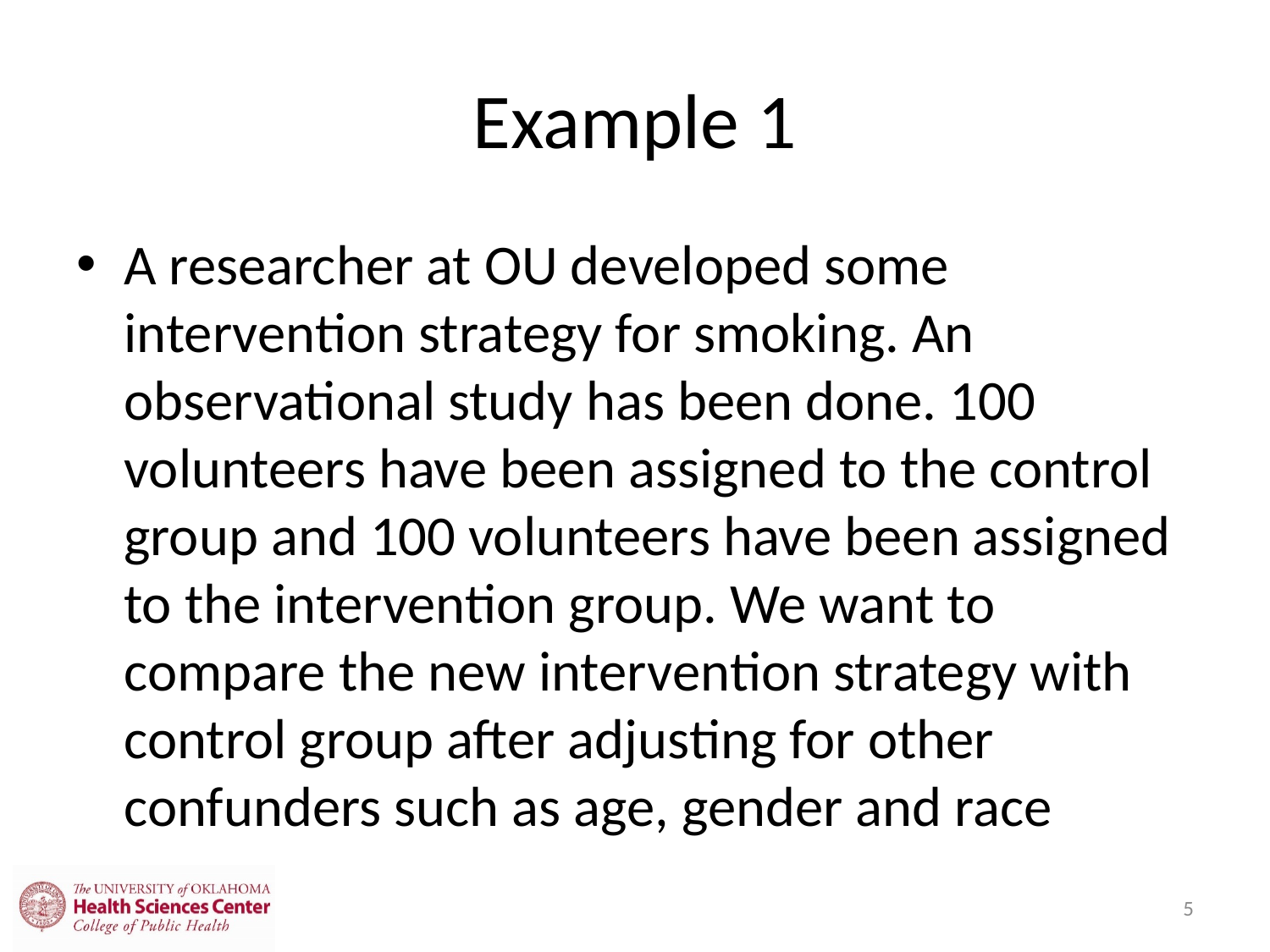

# Example 1
A researcher at OU developed some intervention strategy for smoking. An observational study has been done. 100 volunteers have been assigned to the control group and 100 volunteers have been assigned to the intervention group. We want to compare the new intervention strategy with control group after adjusting for other confunders such as age, gender and race
5